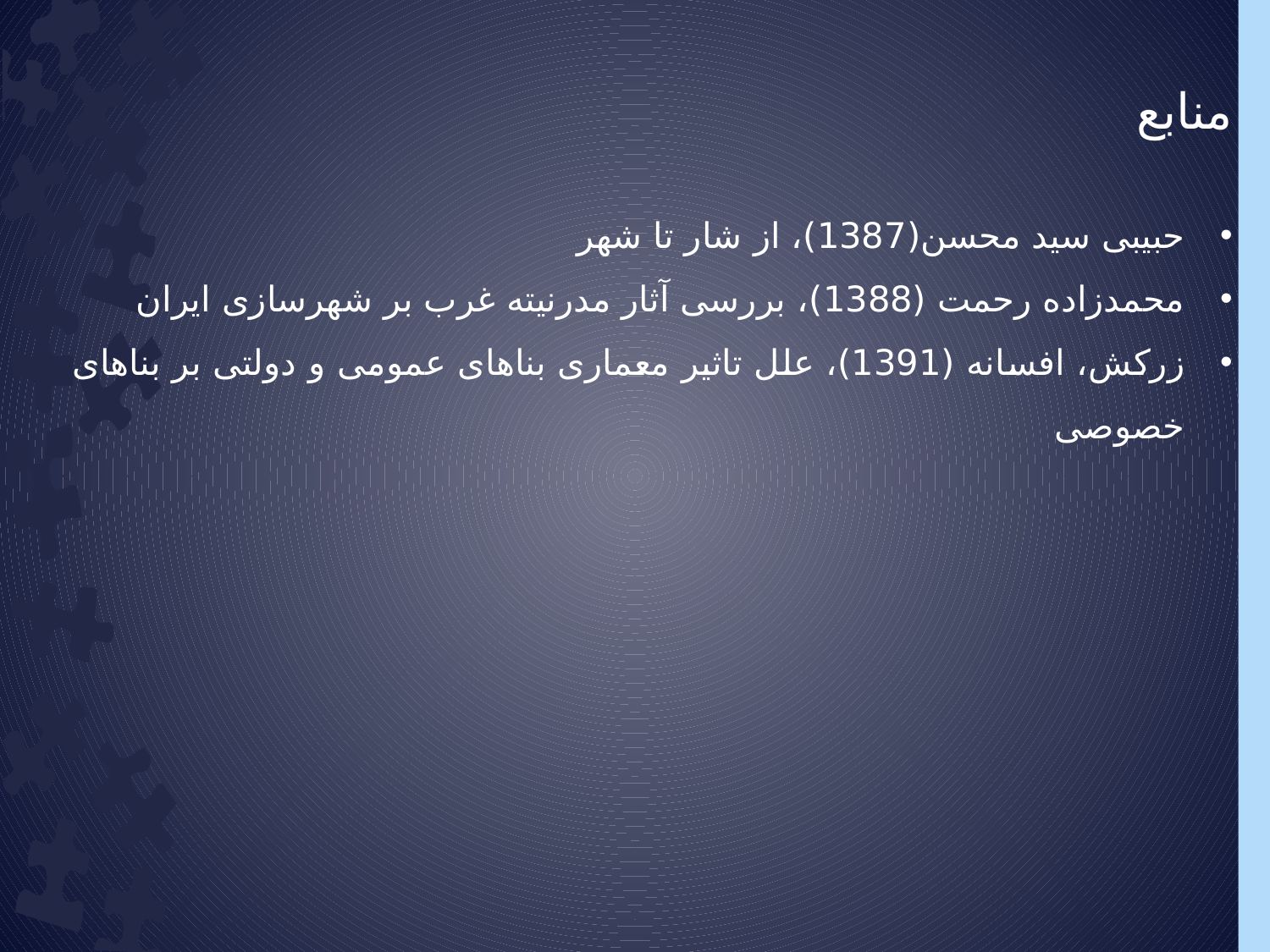

منابع
حبیبی سید محسن(1387)، از شار تا شهر
محمدزاده رحمت (1388)، بررسی آثار مدرنیته غرب بر شهرسازی ایران
زرکش، افسانه (1391)، علل تاثیر معماری بناهای عمومی و دولتی بر بناهای خصوصی